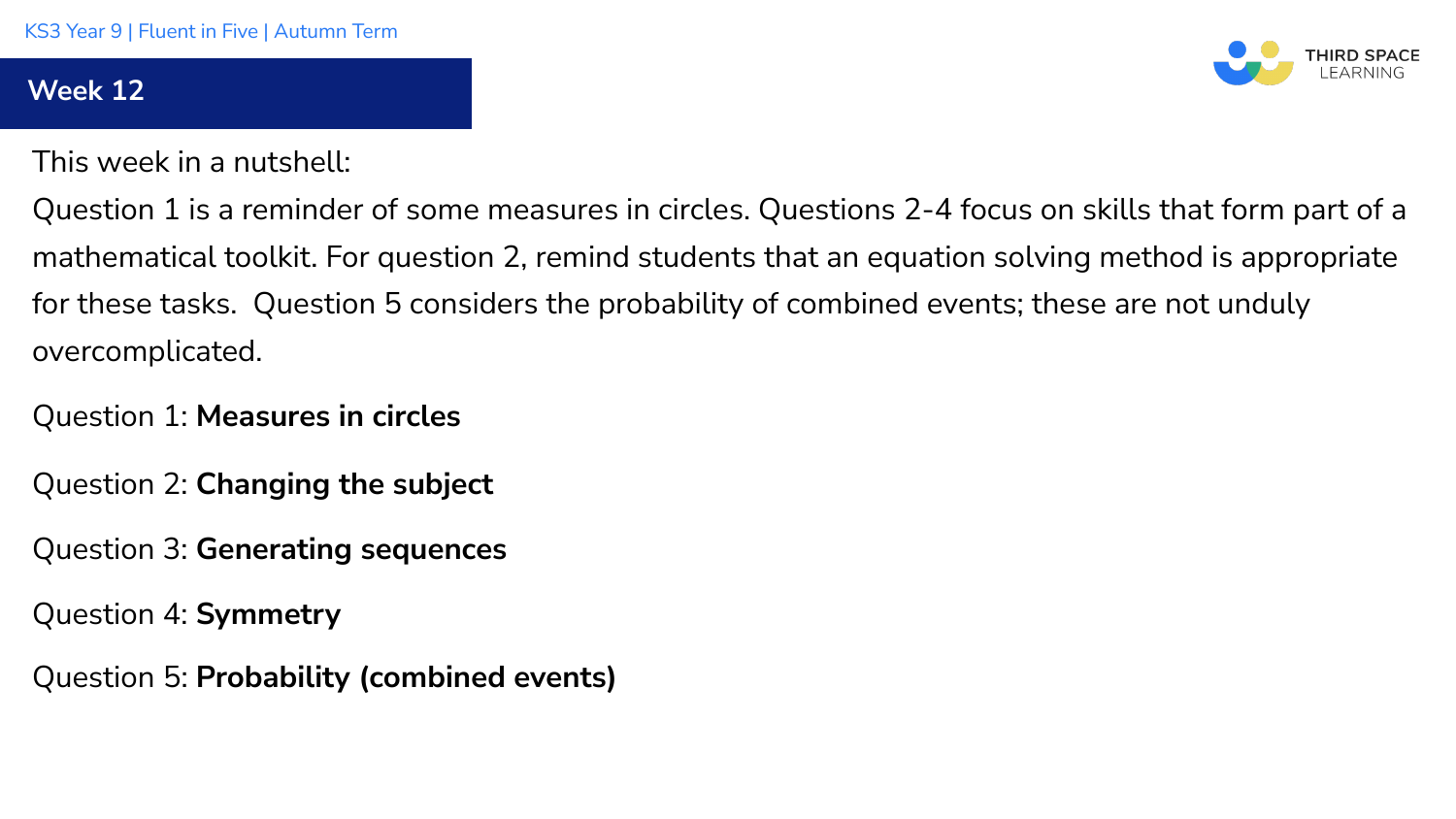

Week 12
| This week in a nutshell: Question 1 is a reminder of some measures in circles. Questions 2-4 focus on skills that form part of a mathematical toolkit. For question 2, remind students that an equation solving method is appropriate for these tasks. Question 5 considers the probability of combined events; these are not unduly overcomplicated. |
| --- |
| Question 1: Measures in circles |
| Question 2: Changing the subject |
| Question 3: Generating sequences |
| Question 4: Symmetry |
| Question 5: Probability (combined events) |